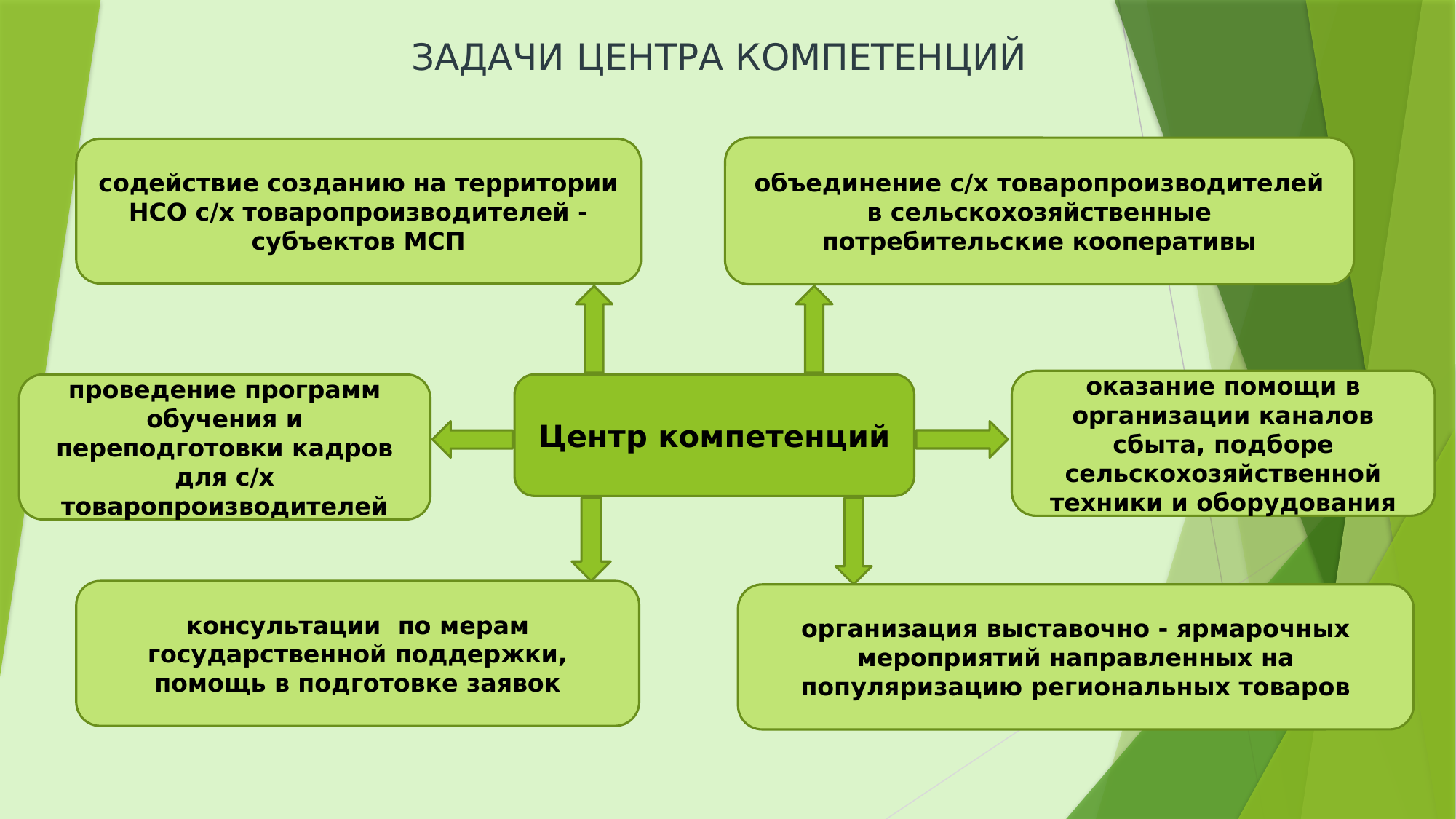

Задачи Центра компетенций
объединение с/х товаропроизводителей в сельскохозяйственные потребительские кооперативы
содействие созданию на территории НСО с/х товаропроизводителей - субъектов МСП

оказание помощи в организации каналов сбыта, подборе сельскохозяйственной техники и оборудования
Центр компетенций
проведение программ обучения и переподготовки кадров для с/х товаропроизводителей

консультации  по мерам государственной поддержки, помощь в подготовке заявок
организация выставочно - ярмарочных мероприятий направленных на популяризацию региональных товаров